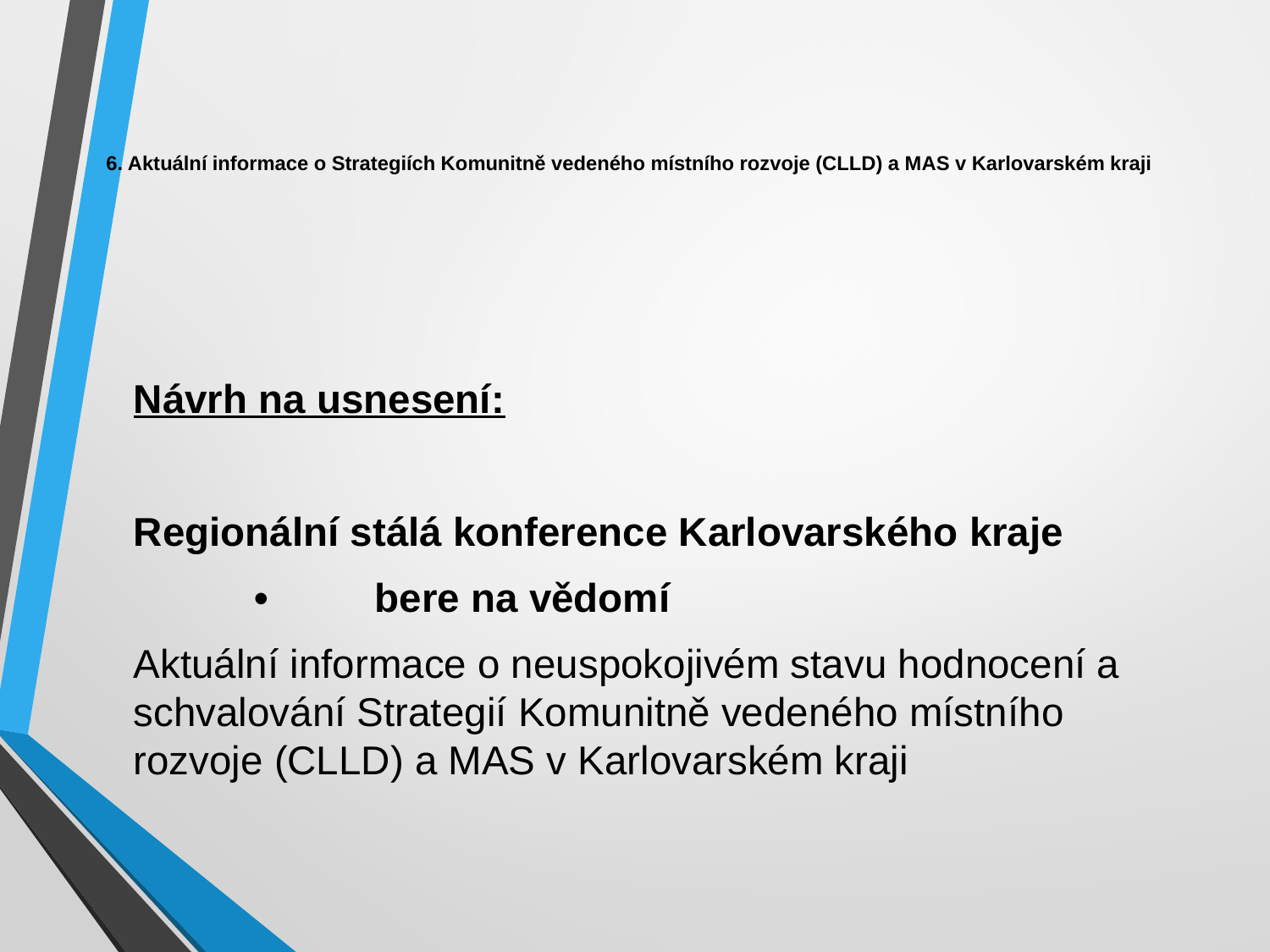

# 6. Aktuální informace o Strategiích Komunitně vedeného místního rozvoje (CLLD) a MAS v Karlovarském kraji

Návrh na usnesení:

Regionální stálá konference Karlovarského kraje
	•	bere na vědomí
Aktuální informace o neuspokojivém stavu hodnocení a schvalování Strategií Komunitně vedeného místního rozvoje (CLLD) a MAS v Karlovarském kraji